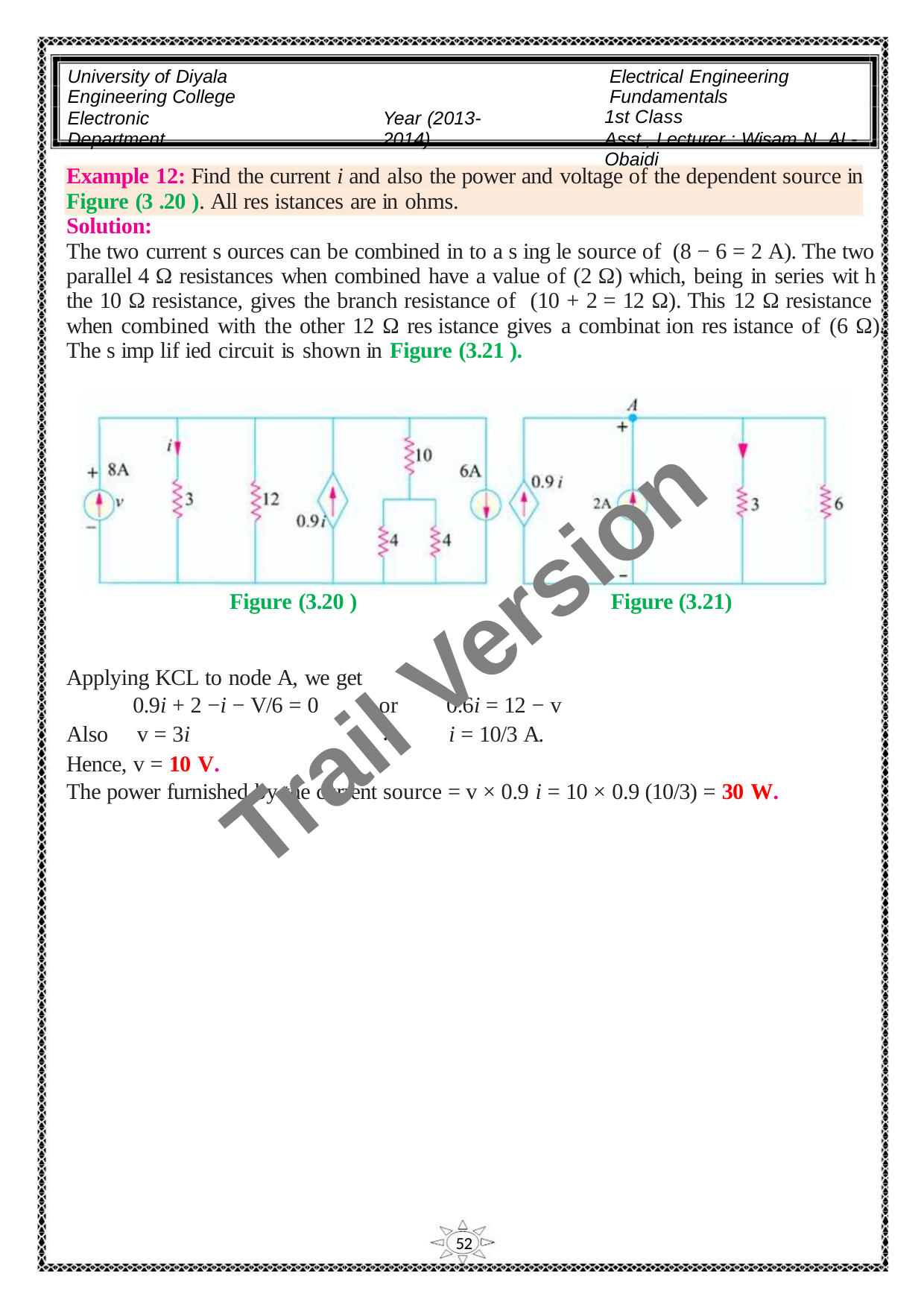

University of Diyala
Engineering College
Electronic Department
Electrical Engineering Fundamentals
1st Class
Asst., Lecturer : Wisam N. AL-Obaidi
Year (2013-2014)
Example 12: Find the current i and also the power and voltage of the dependent source in
Figure (3 .20 ). All res istances are in ohms.
Solution:
The two current s ources can be combined in to a s ing le source of (8 − 6 = 2 A). The two
parallel 4 Ω resistances when combined have a value of (2 Ω) which, being in series wit h
the 10 Ω resistance, gives the branch resistance of (10 + 2 = 12 Ω). This 12 Ω resistance
when combined with the other 12 Ω res istance gives a combinat ion res istance of (6 Ω).
The s imp lif ied circuit is shown in Figure (3.21 ).
Trail Version
Trail Version
Trail Version
Trail Version
Trail Version
Trail Version
Trail Version
Trail Version
Trail Version
Trail Version
Trail Version
Trail Version
Trail Version
Figure (3.20 )
Figure (3.21)
Applying KCL to node A, we get
0.9i + 2 −i − V/6 = 0
Also v = 3i
or
∴
0.6i = 12 − v
i = 10/3 A.
Hence, v = 10 V.
The power furnished by the current source = v × 0.9 i = 10 × 0.9 (10/3) = 30 W.
52